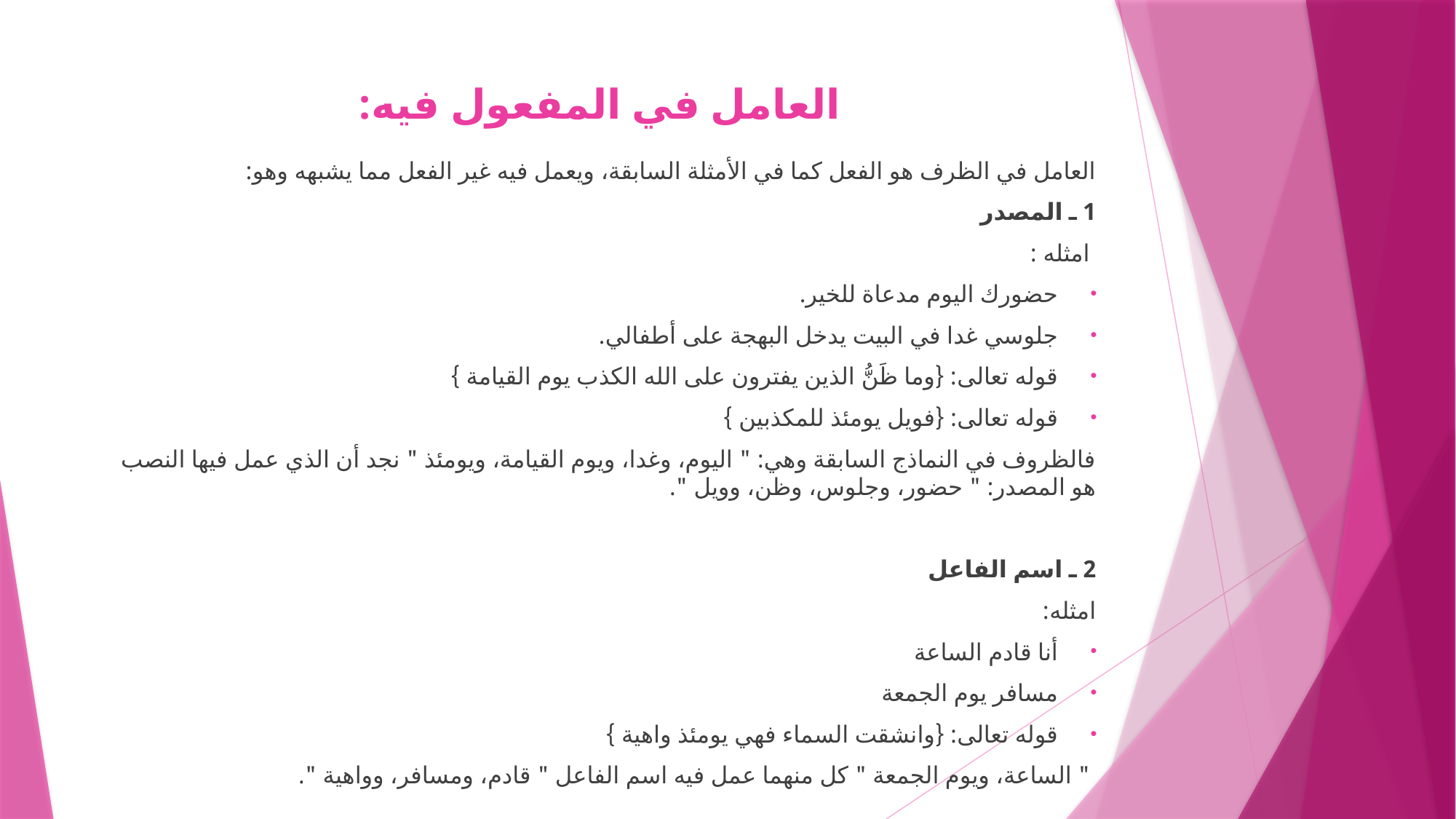

# العامل في المفعول فيه:
العامل في الظرف هو الفعل كما في الأمثلة السابقة، ويعمل فيه غير الفعل مما يشبهه وهو:
1 ـ المصدر
 امثله :
حضورك اليوم مدعاة للخير.
جلوسي غدا في البيت يدخل البهجة على أطفالي.
قوله تعالى: {وما ظَنُّ الذين يفترون على الله الكذب يوم القيامة }
قوله تعالى: {فويل يومئذ للمكذبين }
فالظروف في النماذج السابقة وهي: " اليوم، وغدا، ويوم القيامة، ويومئذ " نجد أن الذي عمل فيها النصب هو المصدر: " حضور، وجلوس، وظن، وويل ".

2 ـ اسم الفاعل
امثله:
أنا قادم الساعة
مسافر يوم الجمعة
قوله تعالى: {وانشقت السماء فهي يومئذ واهية }
 " الساعة، ويوم الجمعة " كل منهما عمل فيه اسم الفاعل " قادم، ومسافر، وواهية ".